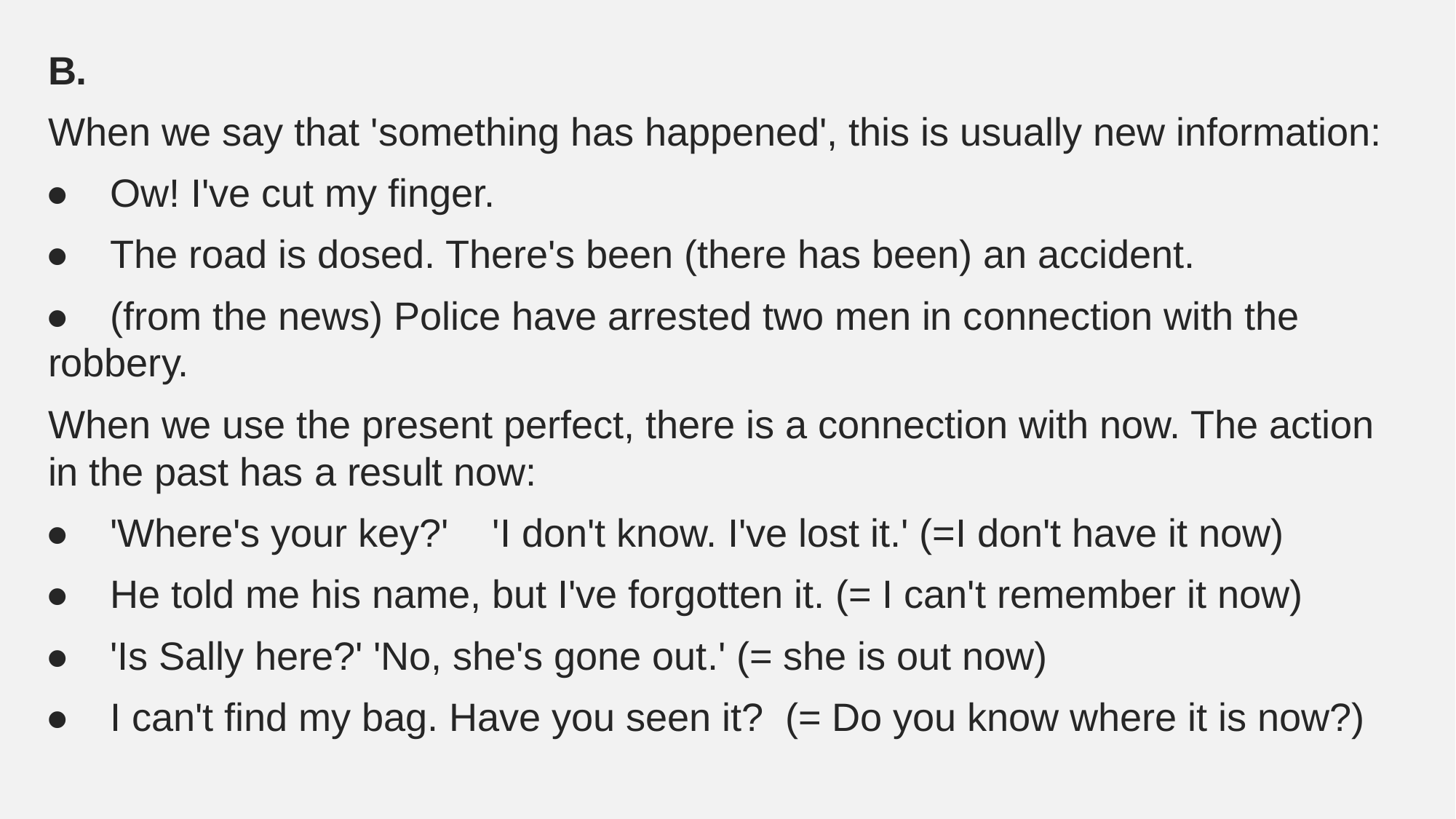

#
B.
When we say that 'something has happened', this is usually new information:
⦁    Ow! I've cut my finger.
⦁    The road is dosed. There's been (there has been) an accident.
⦁    (from the news) Police have arrested two men in connection with the robbery.
When we use the present perfect, there is a connection with now. The action in the past has a result now:
⦁    'Where's your key?'    'I don't know. I've lost it.' (=I don't have it now)
⦁    He told me his name, but I've forgotten it. (= I can't remember it now)
⦁    'Is Sally here?' 'No, she's gone out.' (= she is out now)
⦁    I can't find my bag. Have you seen it?  (= Do you know where it is now?)